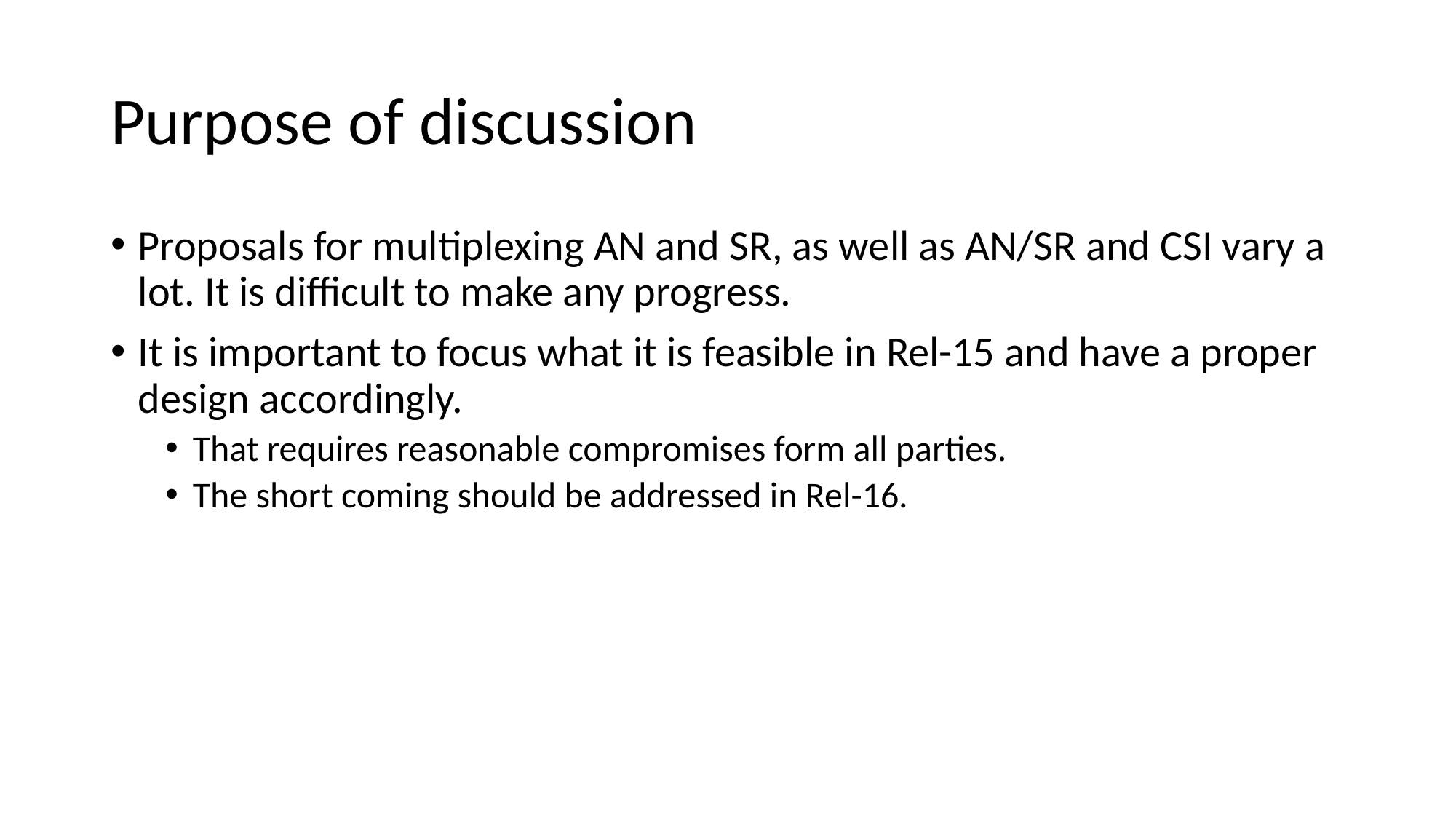

# Purpose of discussion
Proposals for multiplexing AN and SR, as well as AN/SR and CSI vary a lot. It is difficult to make any progress.
It is important to focus what it is feasible in Rel-15 and have a proper design accordingly.
That requires reasonable compromises form all parties.
The short coming should be addressed in Rel-16.